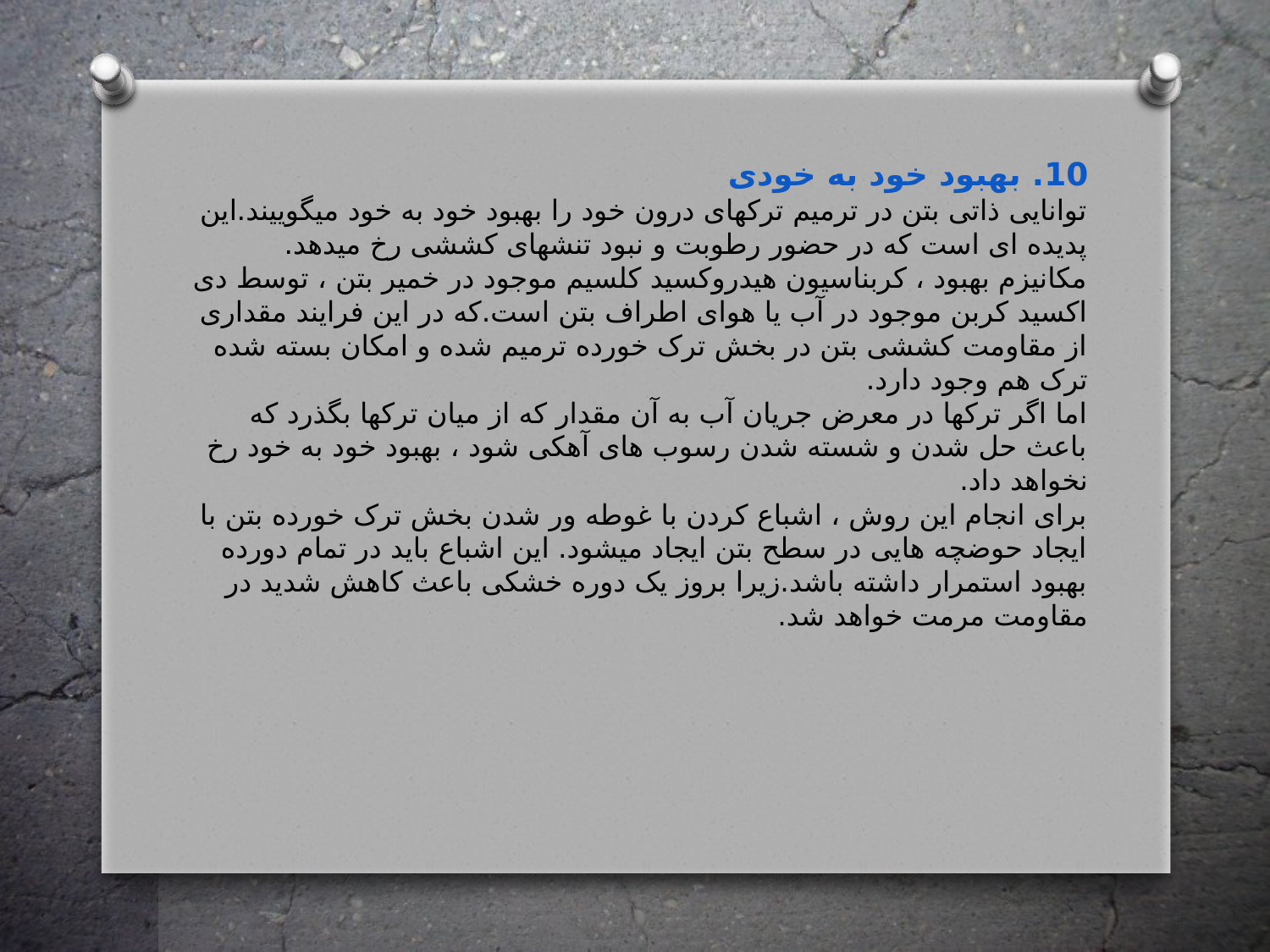

10. بهبود خود به خودی
توانایی ذاتی بتن در ترمیم ترکهای درون خود را بهبود خود به خود میگوییند.این پدیده ای است که در حضور رطوبت و نبود تنشهای کششی رخ میدهد. مکانیزم بهبود ، کربناسیون هیدروکسید کلسیم موجود در خمیر بتن ، توسط دی اکسید کربن موجود در آب یا هوای اطراف بتن است.که در این فرایند مقداری از مقاومت کششی بتن در بخش ترک خورده ترمیم شده و امکان بسته شده ترک هم وجود دارد.
اما اگر ترکها در معرض جریان آب به آن مقدار که از میان ترکها بگذرد که باعث حل شدن و شسته شدن رسوب های آهکی شود ، بهبود خود به خود رخ نخواهد داد.
برای انجام این روش ، اشباع کردن با غوطه ور شدن بخش ترک خورده بتن با ایجاد حوضچه هایی در سطح بتن ایجاد میشود. این اشباع باید در تمام دورده بهبود استمرار داشته باشد.زیرا بروز یک دوره خشکی باعث کاهش شدید در مقاومت مرمت خواهد شد.